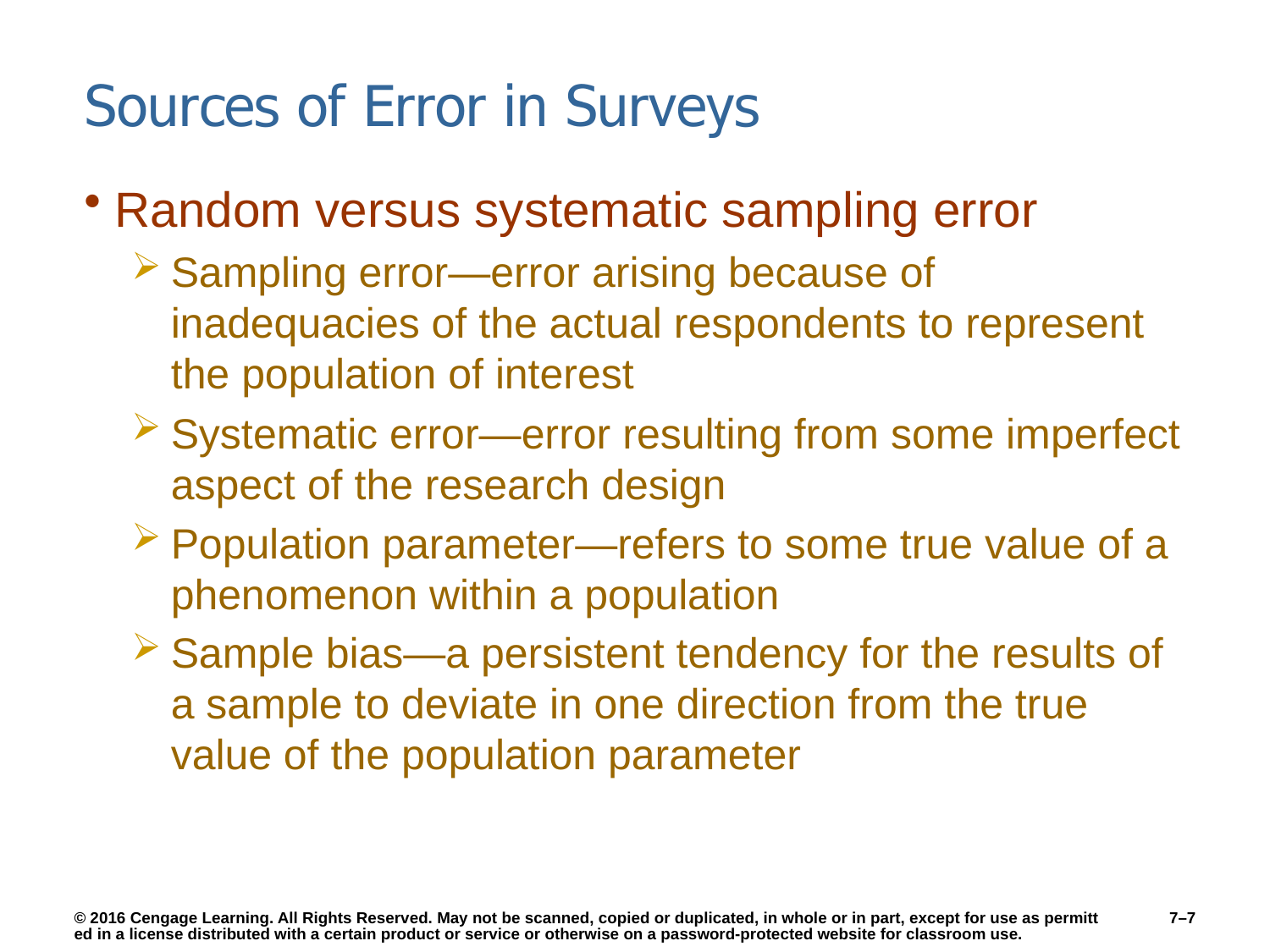

# Sources of Error in Surveys
Random versus systematic sampling error
Sampling error—error arising because of inadequacies of the actual respondents to represent the population of interest
Systematic error—error resulting from some imperfect aspect of the research design
Population parameter—refers to some true value of a phenomenon within a population
Sample bias—a persistent tendency for the results of a sample to deviate in one direction from the true value of the population parameter
7–7
© 2016 Cengage Learning. All Rights Reserved. May not be scanned, copied or duplicated, in whole or in part, except for use as permitted in a license distributed with a certain product or service or otherwise on a password-protected website for classroom use.